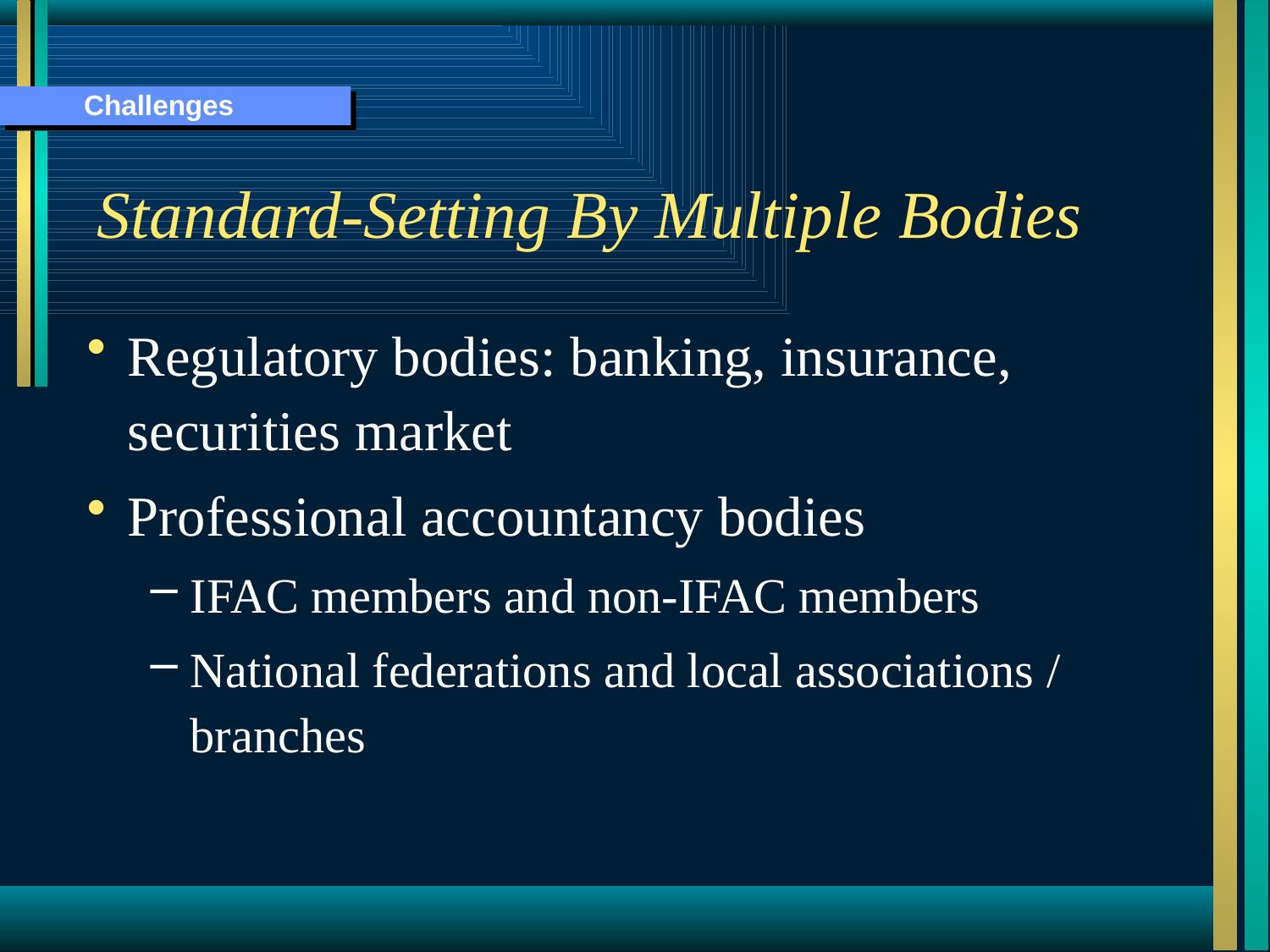

Challenges

Standard-Setting By Multiple Bodies
Regulatory bodies: banking, insurance, securities market
Professional accountancy bodies
IFAC members and non-IFAC members
National federations and local associations / branches